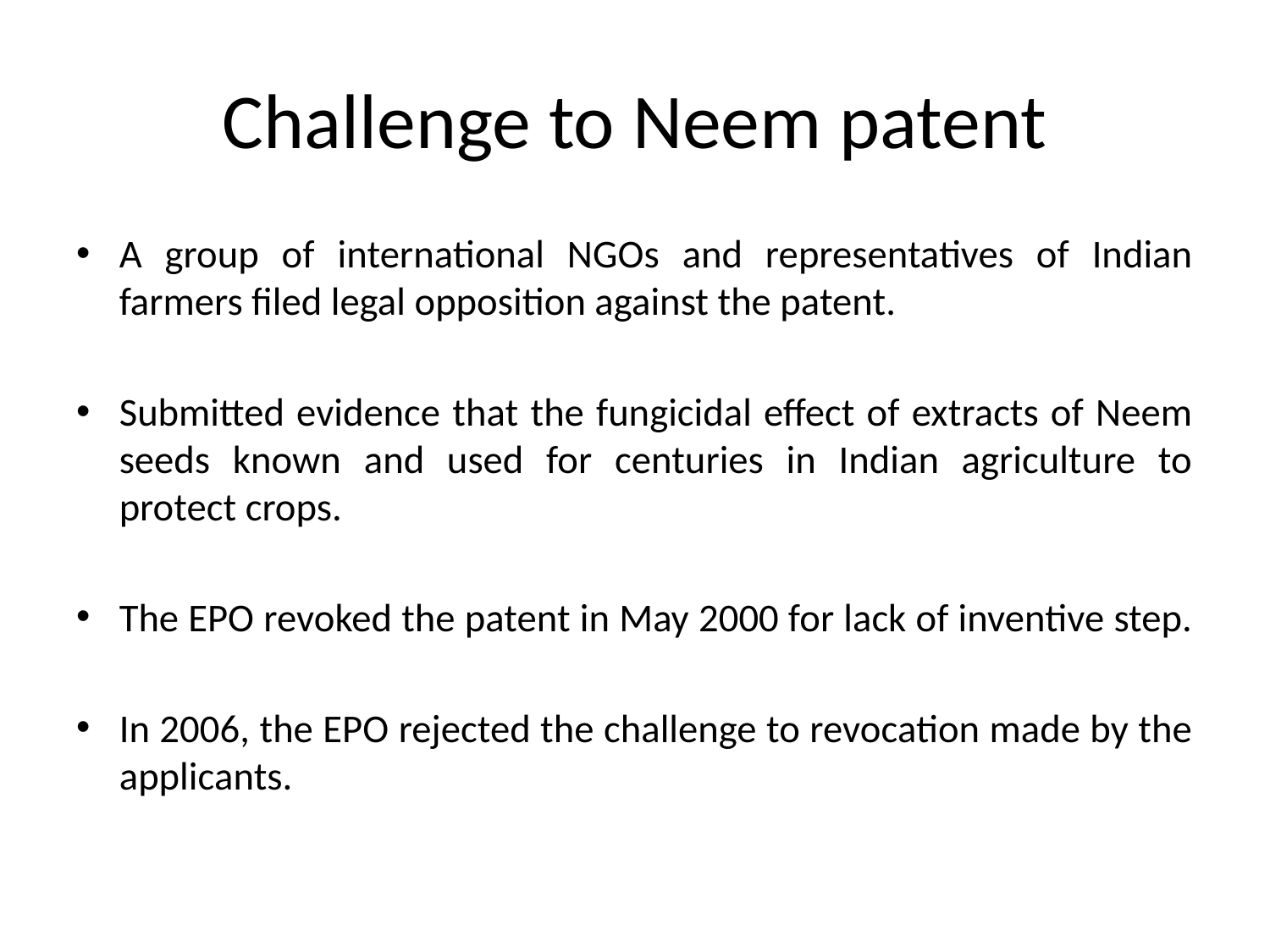

# Challenge to Neem patent
A group of international NGOs and representatives of Indian farmers filed legal opposition against the patent.

Submitted evidence that the fungicidal effect of extracts of Neem seeds known and used for centuries in Indian agriculture to protect crops.

The EPO revoked the patent in May 2000 for lack of inventive step.

In 2006, the EPO rejected the challenge to revocation made by the applicants.